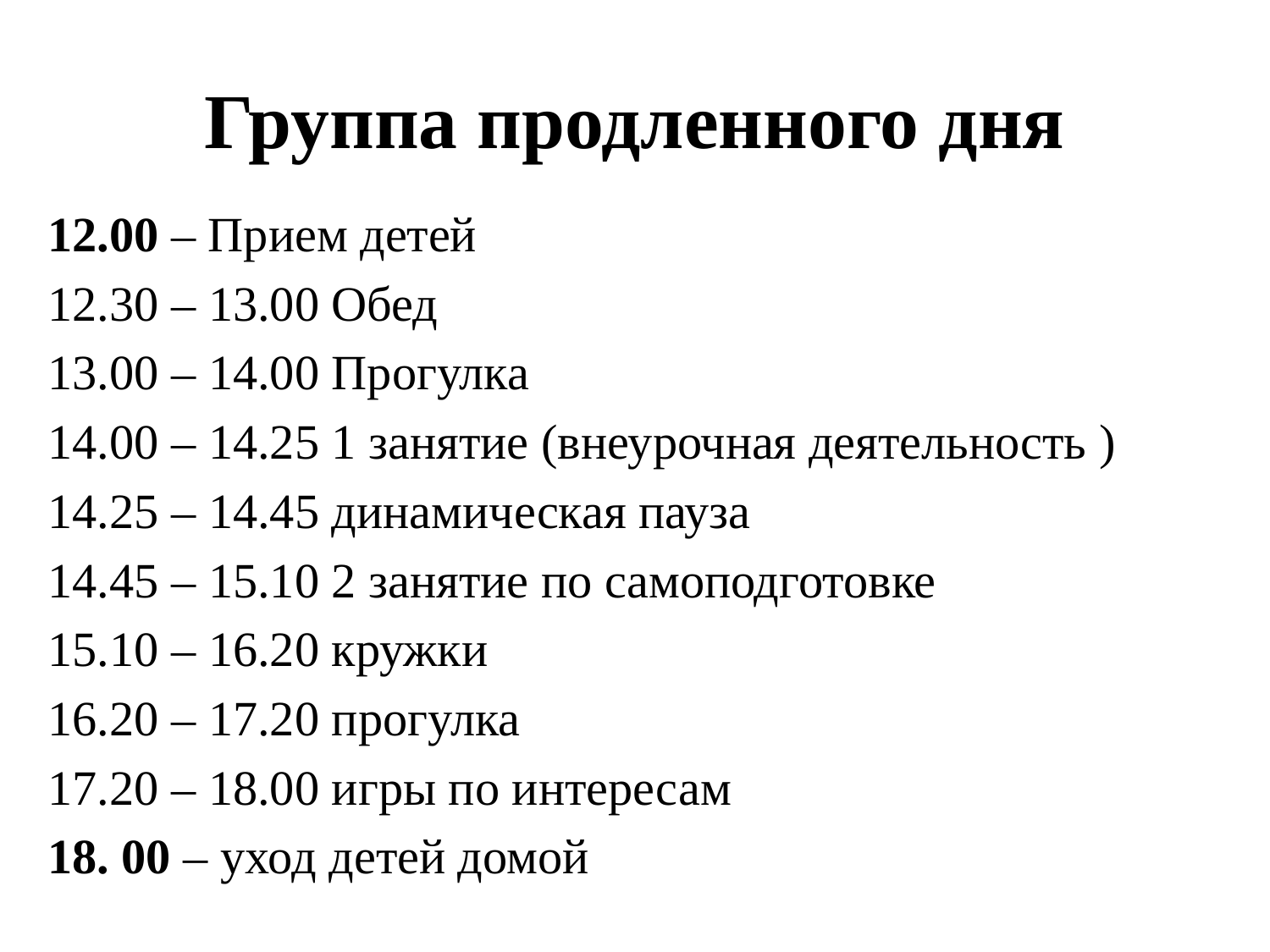

# Группа продленного дня
12.00 – Прием детей
12.30 – 13.00 Обед
13.00 – 14.00 Прогулка
14.00 – 14.25 1 занятие (внеурочная деятельность )
14.25 – 14.45 динамическая пауза
14.45 – 15.10 2 занятие по самоподготовке
15.10 – 16.20 кружки
16.20 – 17.20 прогулка
17.20 – 18.00 игры по интересам
18. 00 – уход детей домой